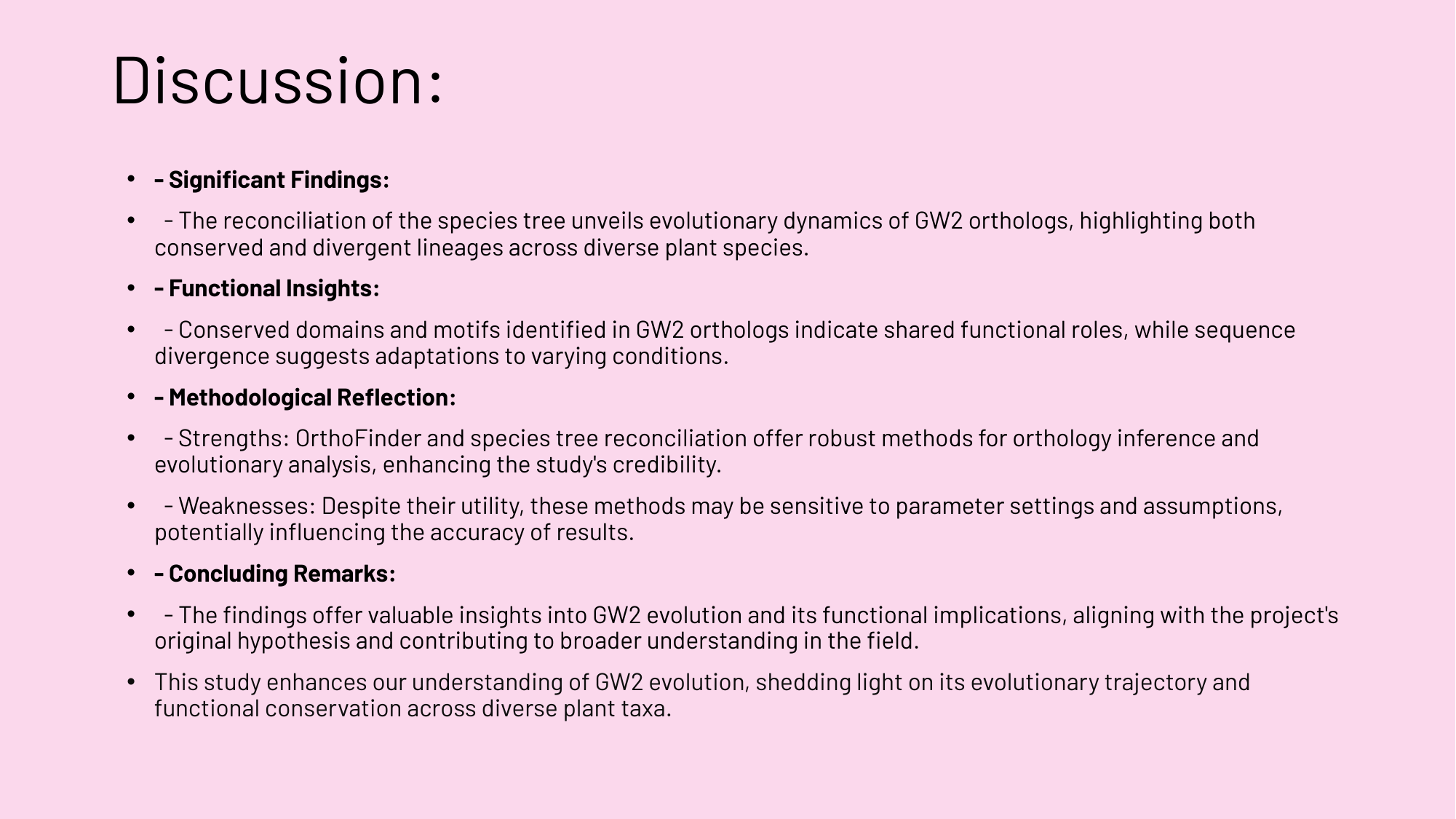

# Discussion:
- Significant Findings:
  - The reconciliation of the species tree unveils evolutionary dynamics of GW2 orthologs, highlighting both conserved and divergent lineages across diverse plant species.
- Functional Insights:
  - Conserved domains and motifs identified in GW2 orthologs indicate shared functional roles, while sequence divergence suggests adaptations to varying conditions.
- Methodological Reflection:
  - Strengths: OrthoFinder and species tree reconciliation offer robust methods for orthology inference and evolutionary analysis, enhancing the study's credibility.
  - Weaknesses: Despite their utility, these methods may be sensitive to parameter settings and assumptions, potentially influencing the accuracy of results.
- Concluding Remarks:
  - The findings offer valuable insights into GW2 evolution and its functional implications, aligning with the project's original hypothesis and contributing to broader understanding in the field.
This study enhances our understanding of GW2 evolution, shedding light on its evolutionary trajectory and functional conservation across diverse plant taxa.